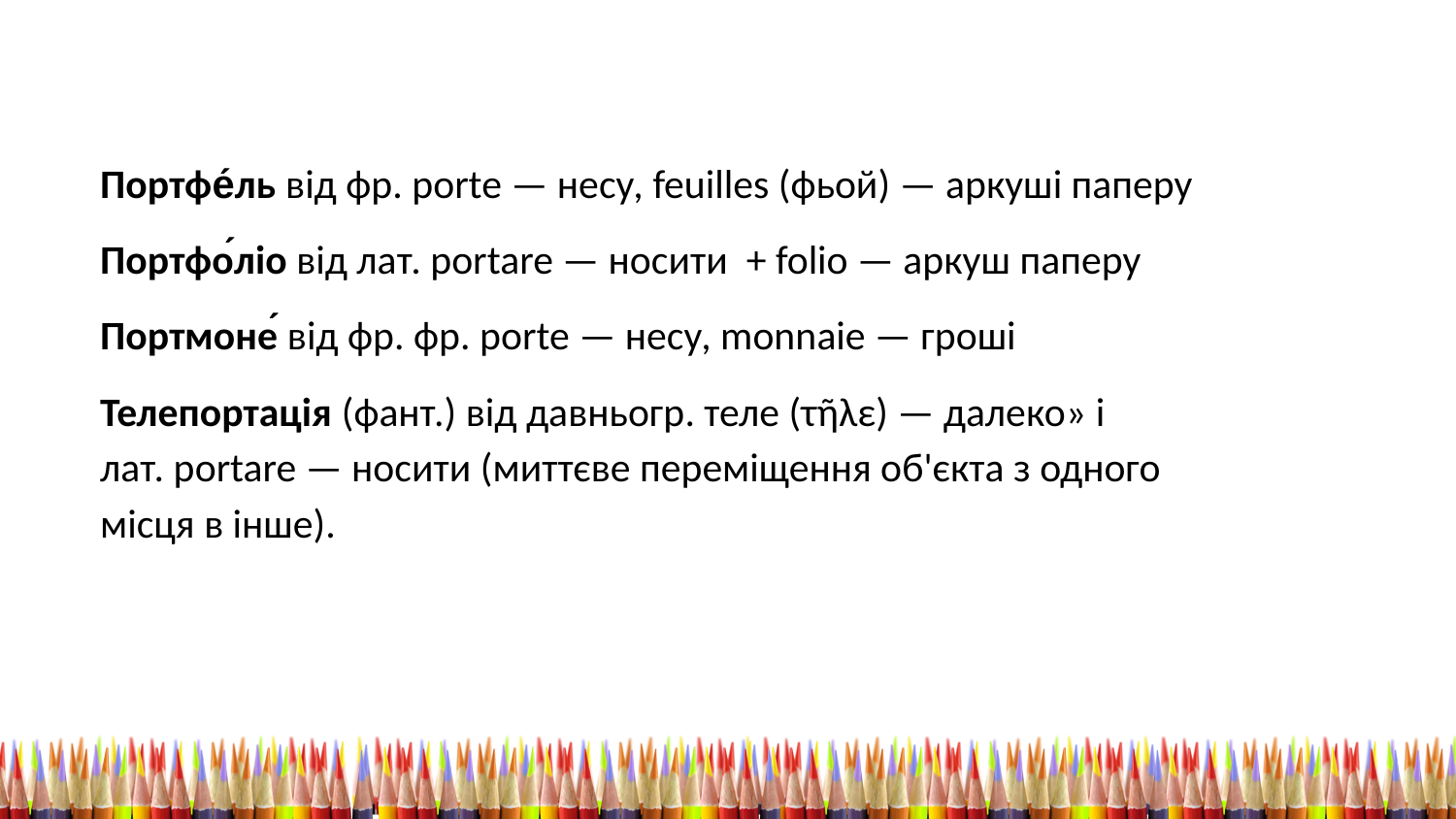

Портфе́ль від фр. porte — несу, feuilles (фьой) — аркуші паперу
Портфо́ліо від лат. portare — носити  + folio — аркуш паперу
Портмоне́ від фр. фр. porte — несу, monnaie — гроші
Телепортація (фант.) від давньогр. теле (τῆλε) — далеко» і
лат. portare — носити (миттєве переміщення об'єкта з одного місця в інше).